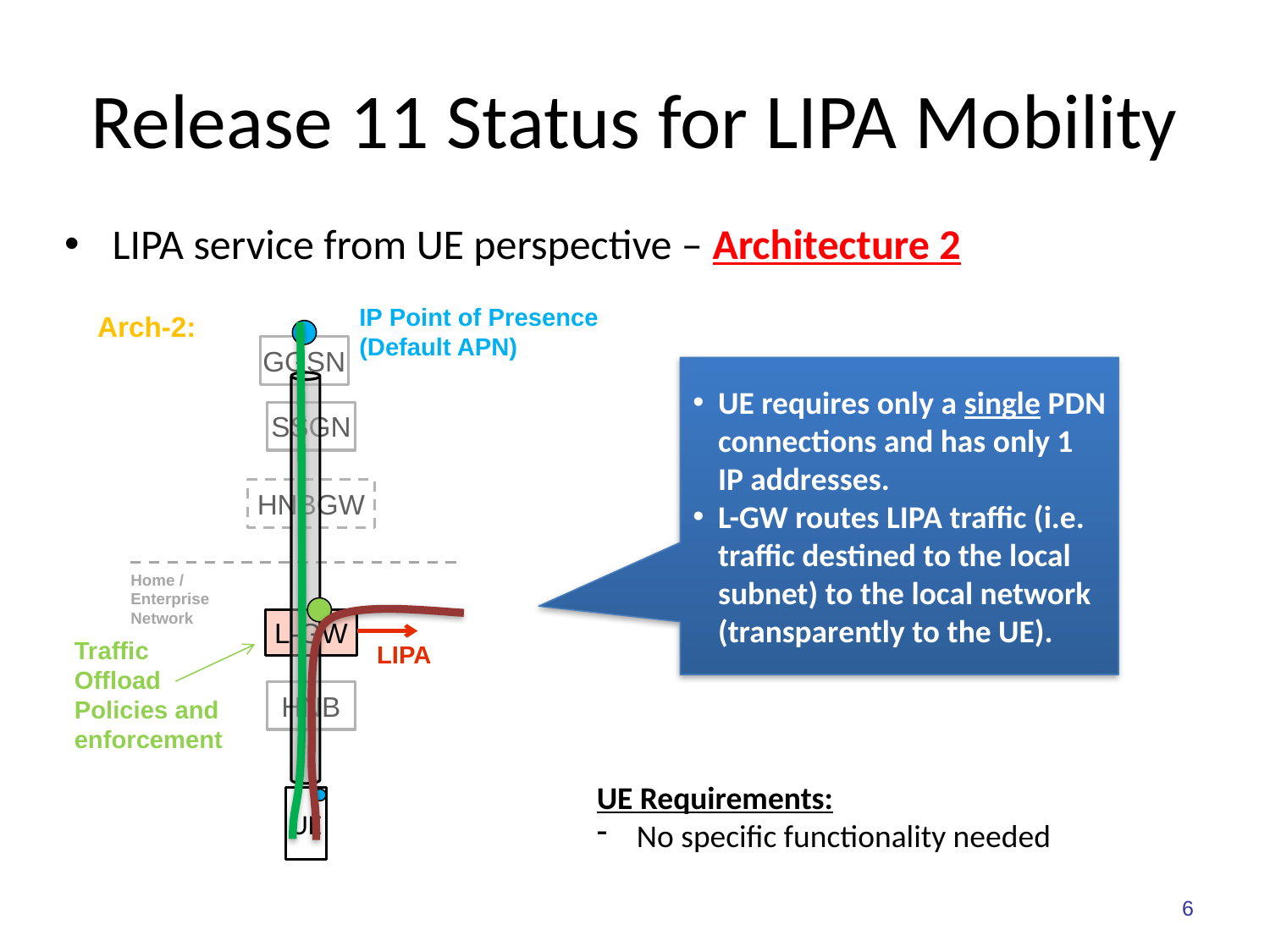

# Release 11 Status for LIPA Mobility
LIPA service from UE perspective – Architecture 2

IP Point of Presence
(Default APN)
Arch-2:

GGSN

SSGN
HNBGW

L-GW
HNB
UE

UE requires only a single PDN connections and has only 1 IP addresses.
L-GW routes LIPA traffic (i.e. traffic destined to the local subnet) to the local network (transparently to the UE).
Home / Enterprise Network

Traffic
Offload Policies and enforcement
LIPA
UE Requirements:
No specific functionality needed
6